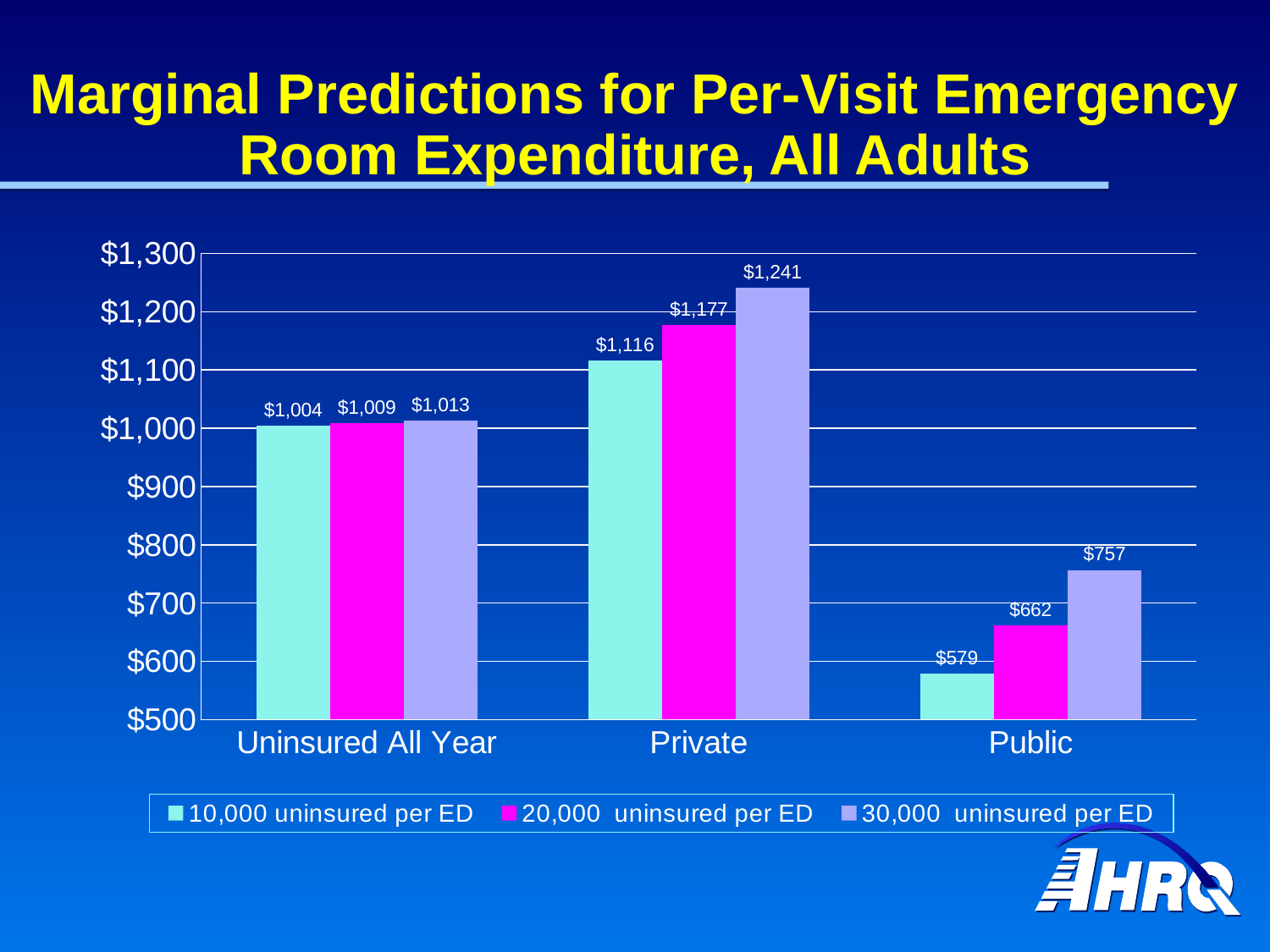

# Marginal Predictions for Per-Visit Emergency Room Expenditure, All Adults

### Chart

| Category | 10,000 uninsured per ED | 20,000  uninsured per ED | 30,000  uninsured per ED |
|---|---|---|---|
| Uninsured All Year | 1004.388 | 1008.8019999999996 | 1013.236 |
| Private | 1116.071 | 1177.059 | 1241.3799999999999 |
| Public | 579.1547 | 662.0507 | 756.8119999999996 |